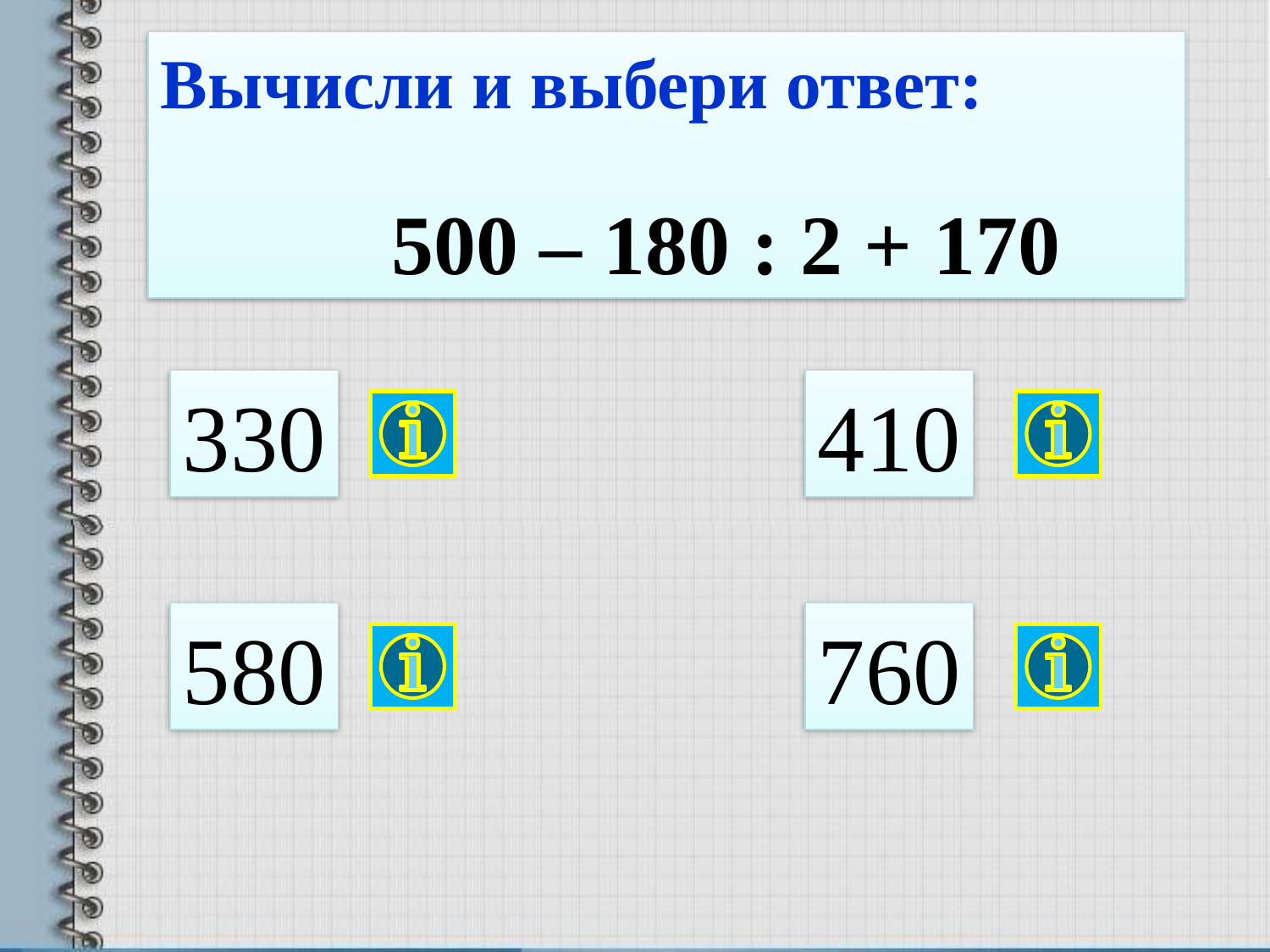

Вычисли и выбери ответ:

        500 – 180 : 2 + 170
330
410

580
760